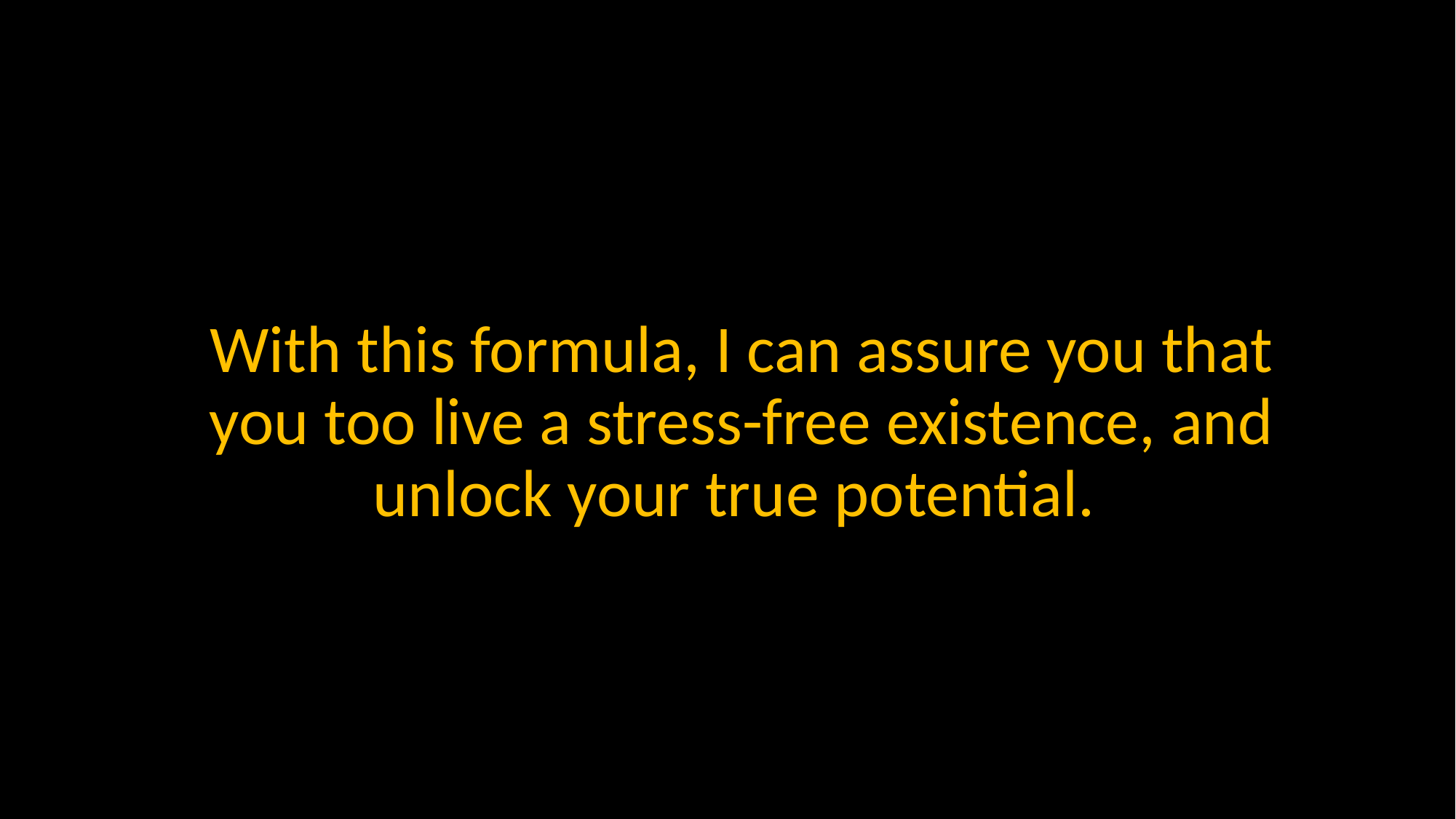

With this formula, I can assure you that you too live a stress-free existence, and unlock your true potential.